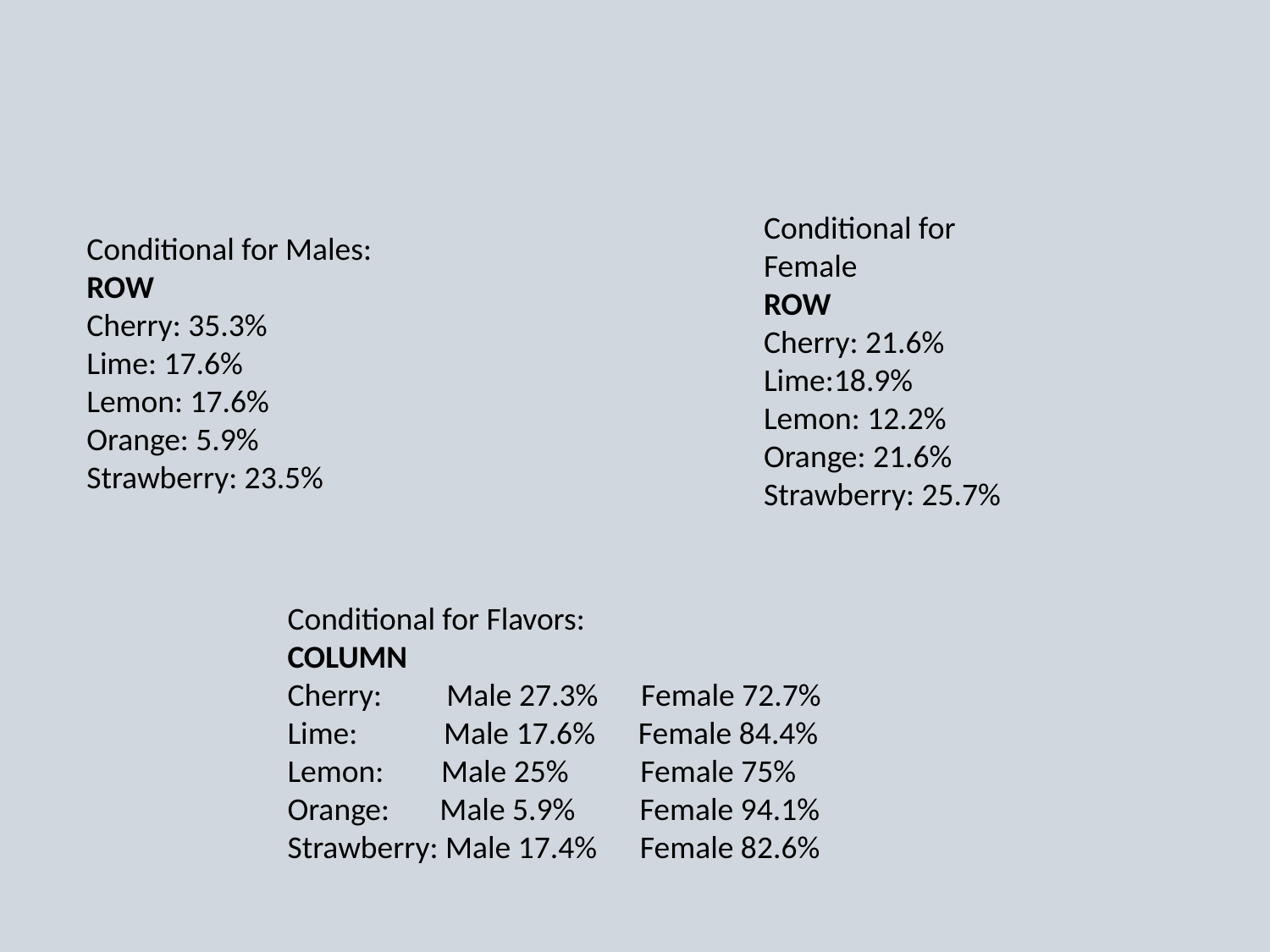

Conditional for Female
ROW
Cherry: 21.6%
Lime:18.9%
Lemon: 12.2%
Orange: 21.6%
Strawberry: 25.7%

Conditional for Males:
ROW
Cherry: 35.3%
Lime: 17.6%
Lemon: 17.6%
Orange: 5.9%
Strawberry: 23.5%

Conditional for Flavors:
COLUMN
Cherry:         Male 27.3%      Female 72.7%
Lime:            Male 17.6%      Female 84.4%
Lemon:        Male 25%          Female 75%
Orange:       Male 5.9%         Female 94.1%
Strawberry: Male 17.4%      Female 82.6%